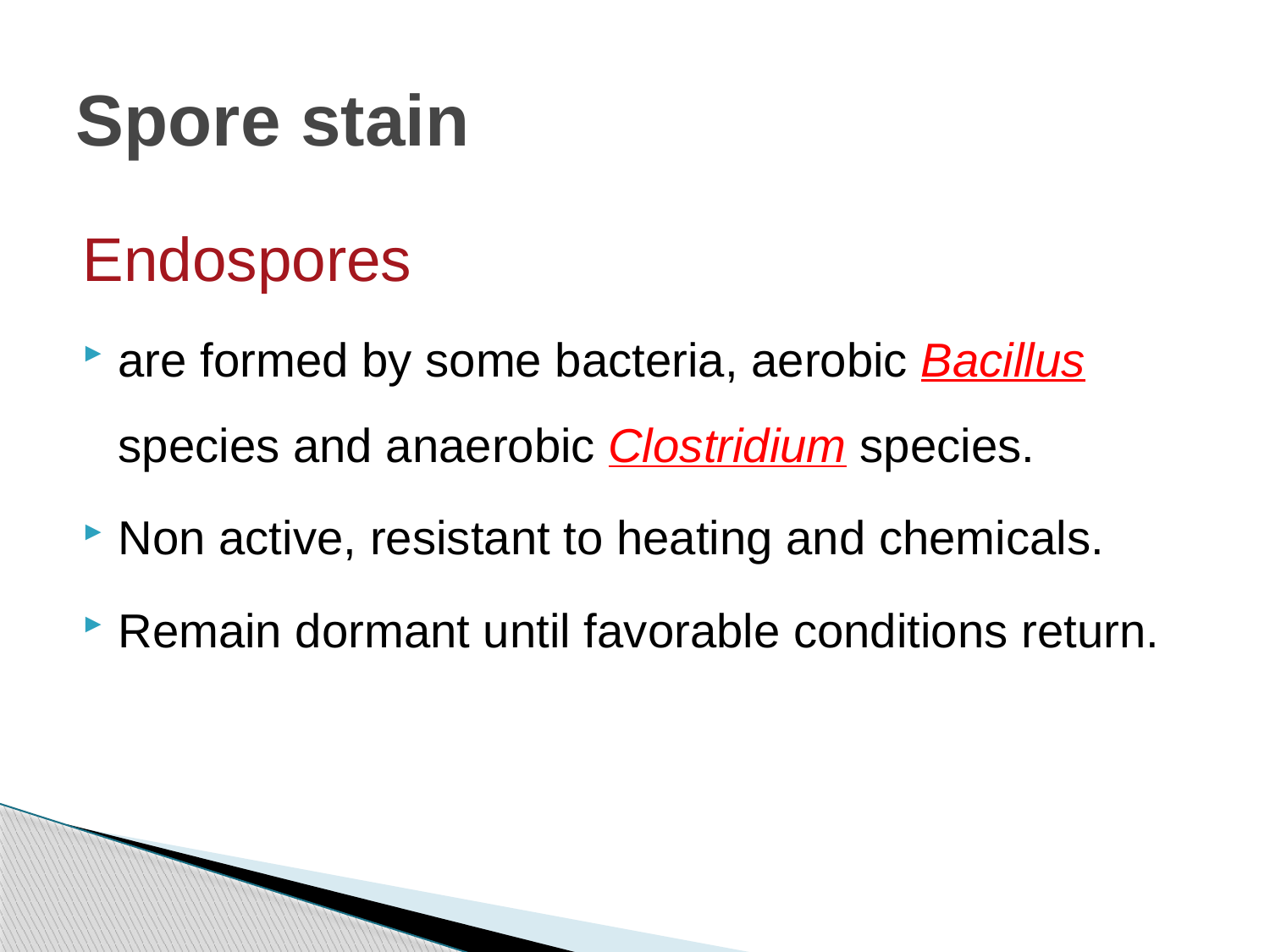

# Spore stain
Endospores
are formed by some bacteria, aerobic Bacillus species and anaerobic Clostridium species.
Non active, resistant to heating and chemicals.
Remain dormant until favorable conditions return.